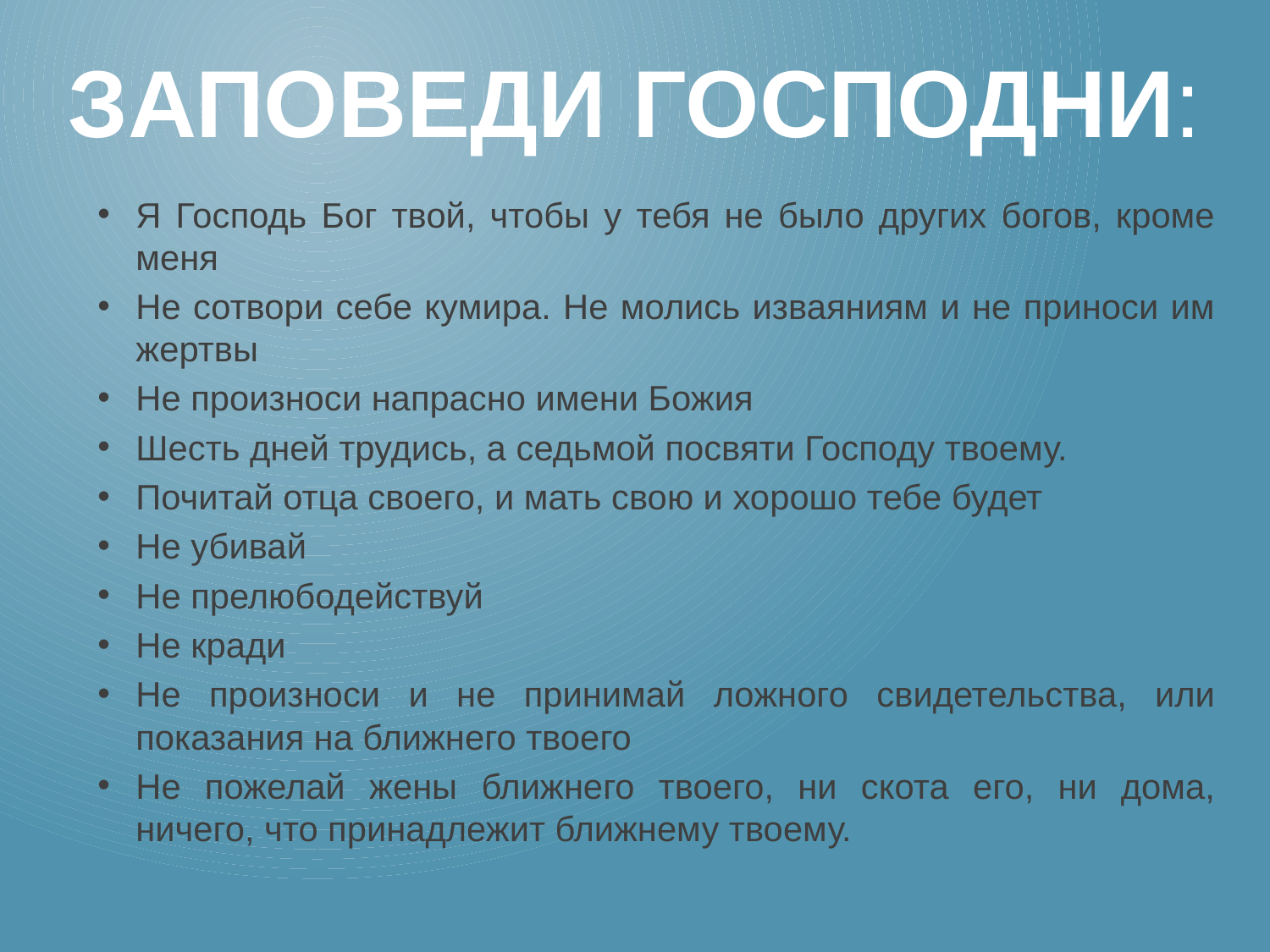

# ЗАПОВЕДИ ГОСПОДНИ:
Я Господь Бог твой, чтобы у тебя не было других богов, кроме меня
Не сотвори себе кумира. Не молись изваяниям и не приноси им жертвы
Не произноси напрасно имени Божия
Шесть дней трудись, а седьмой посвяти Господу твоему.
Почитай отца своего, и мать свою и хорошо тебе будет
Не убивай
Не прелюбодействуй
Не кради
Не произноси и не принимай ложного свидетельства, или показания на ближнего твоего
Не пожелай жены ближнего твоего, ни скота его, ни дома, ничего, что принадлежит ближнему твоему.